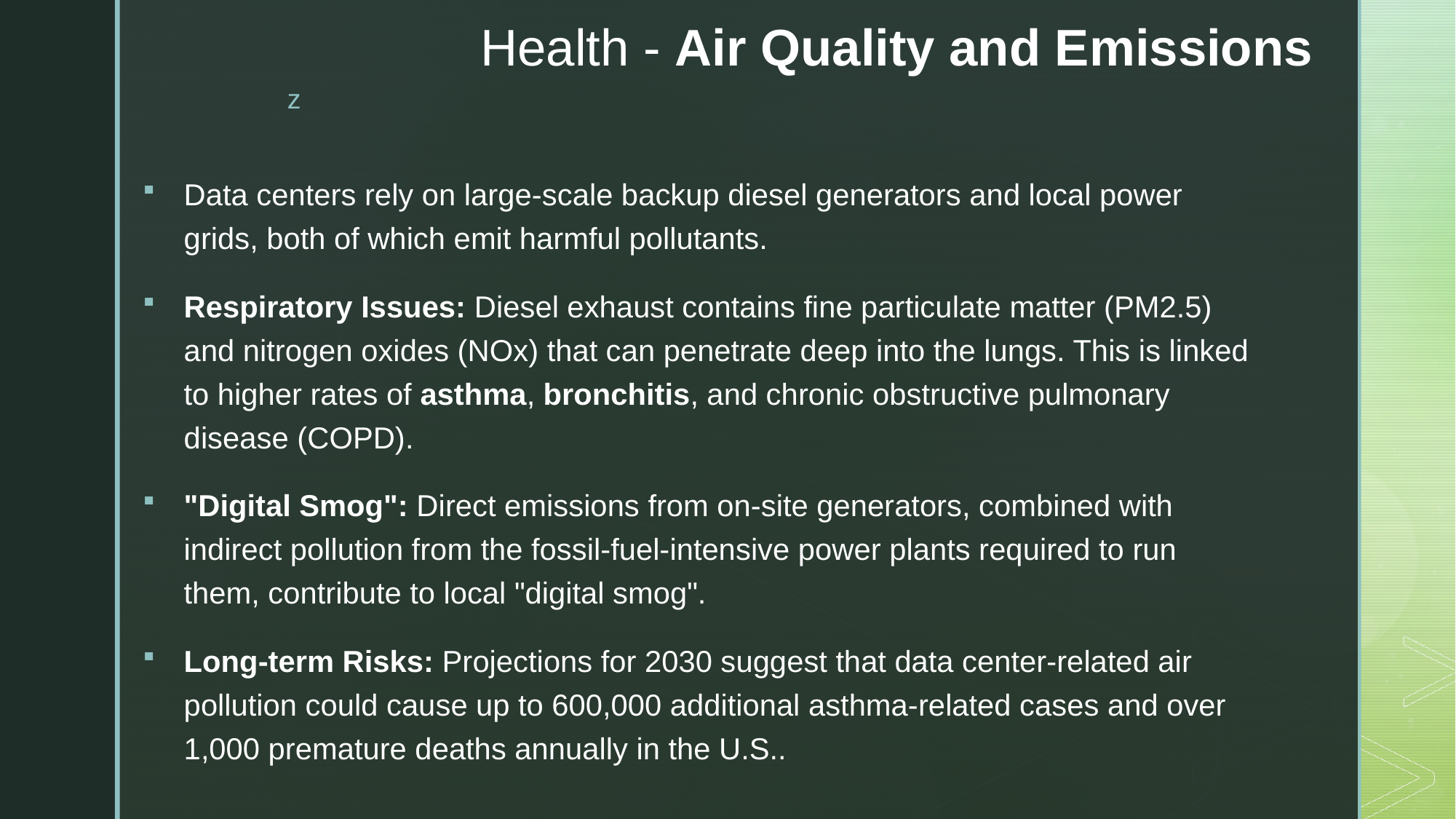

# Health - Air Quality and Emissions
Data centers rely on large-scale backup diesel generators and local power grids, both of which emit harmful pollutants.
Respiratory Issues: Diesel exhaust contains fine particulate matter (PM2.5) and nitrogen oxides (NOx) that can penetrate deep into the lungs. This is linked to higher rates of asthma, bronchitis, and chronic obstructive pulmonary disease (COPD).
"Digital Smog": Direct emissions from on-site generators, combined with indirect pollution from the fossil-fuel-intensive power plants required to run them, contribute to local "digital smog".
Long-term Risks: Projections for 2030 suggest that data center-related air pollution could cause up to 600,000 additional asthma-related cases and over 1,000 premature deaths annually in the U.S..